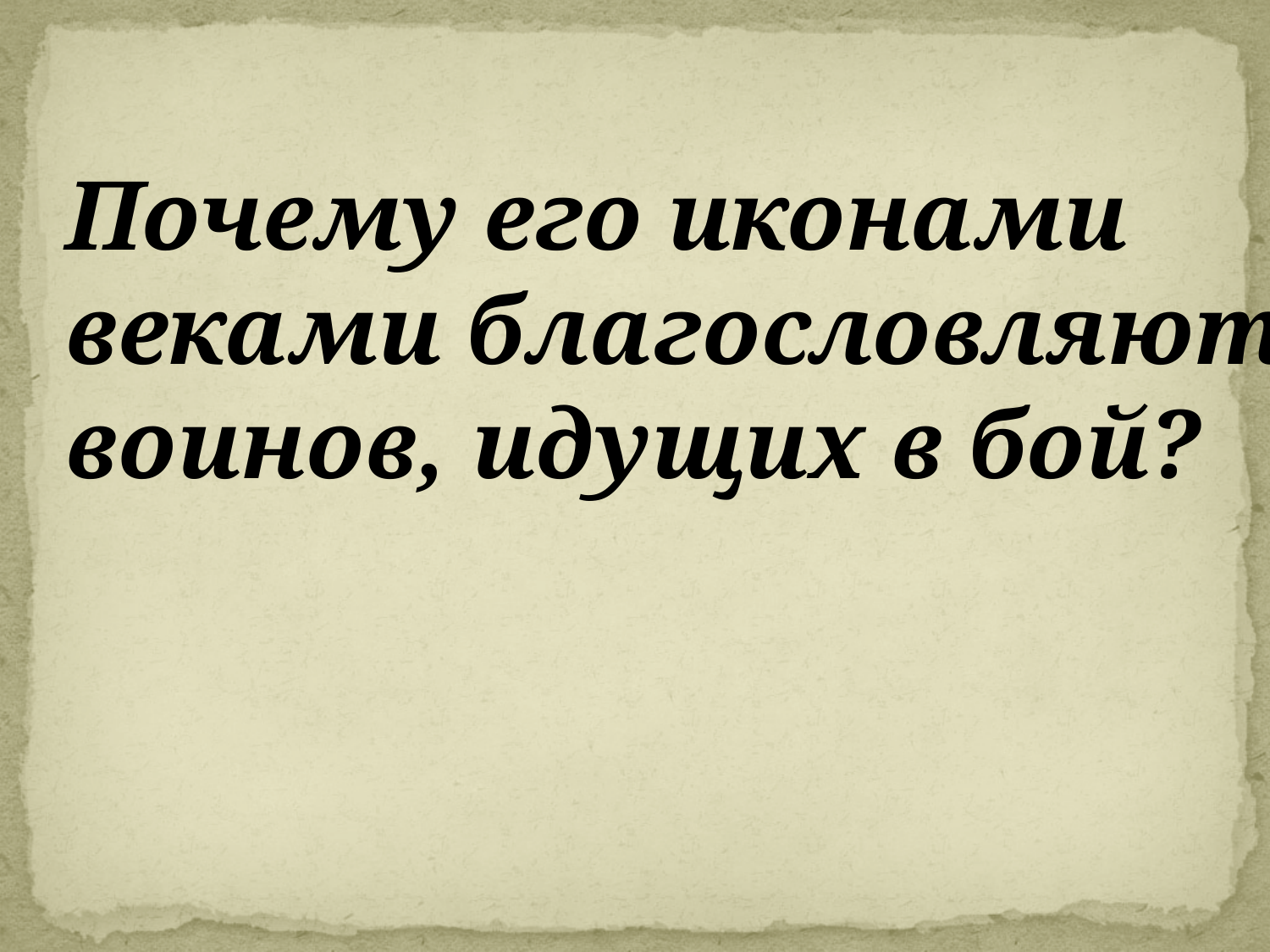

Почему его иконами
веками благословляют
воинов, идущих в бой?